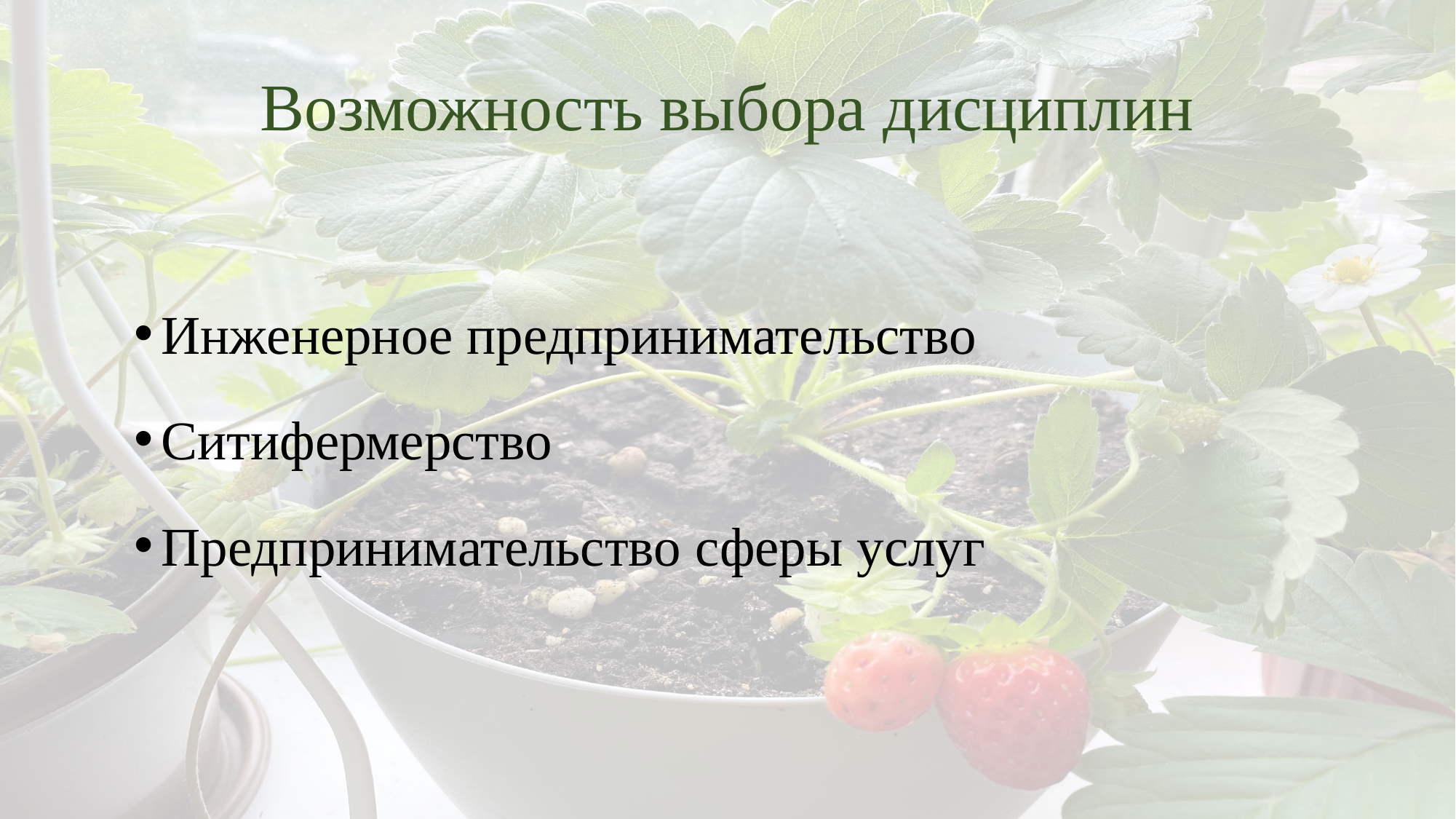

# Возможность выбора дисциплин
Инженерное предпринимательство
Ситифермерство
Предпринимательство сферы услуг